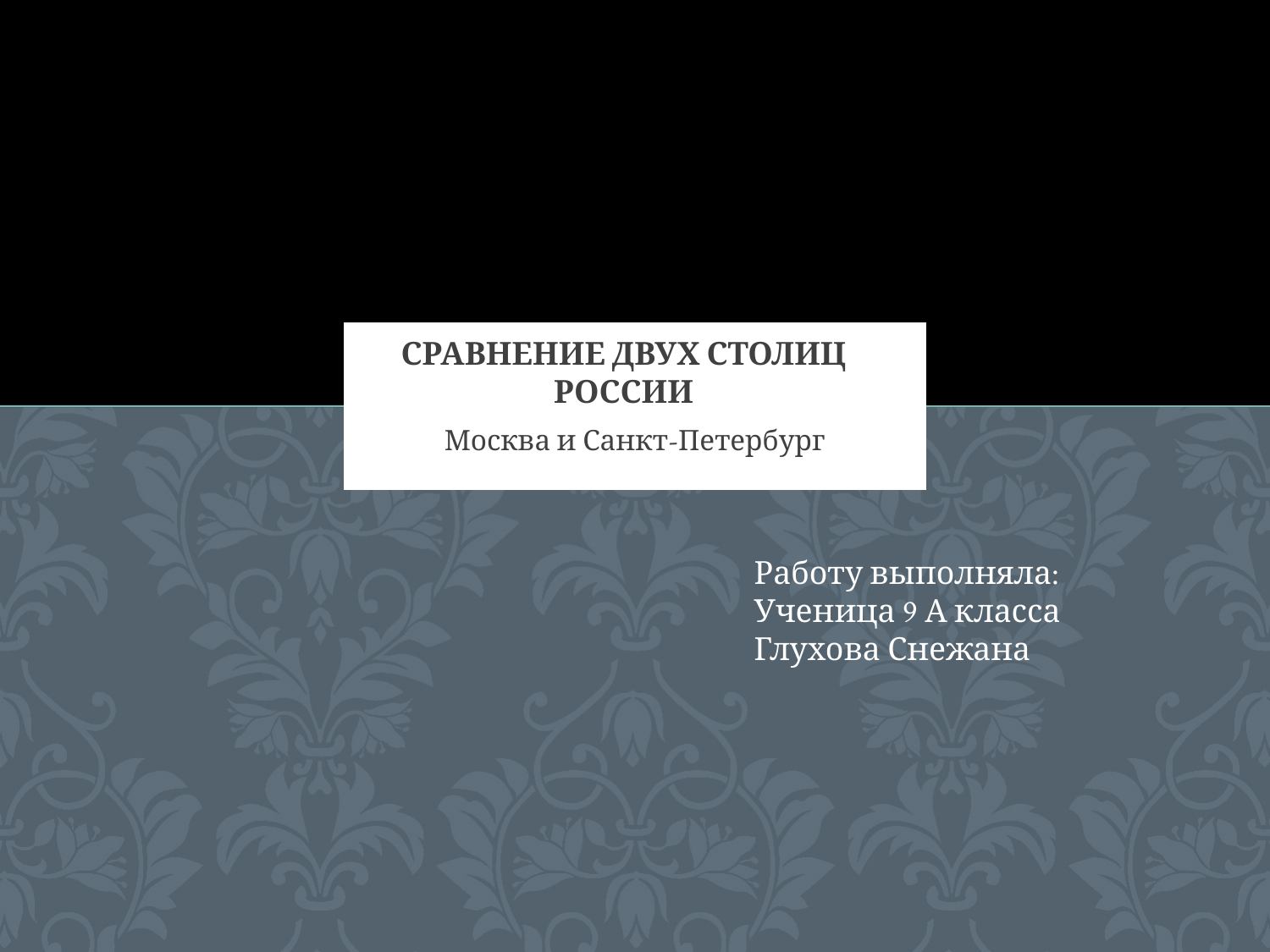

# Сравнение двух столиц России
Москва и Санкт-Петербург
Работу выполняла:
Ученица 9 А класса
Глухова Снежана